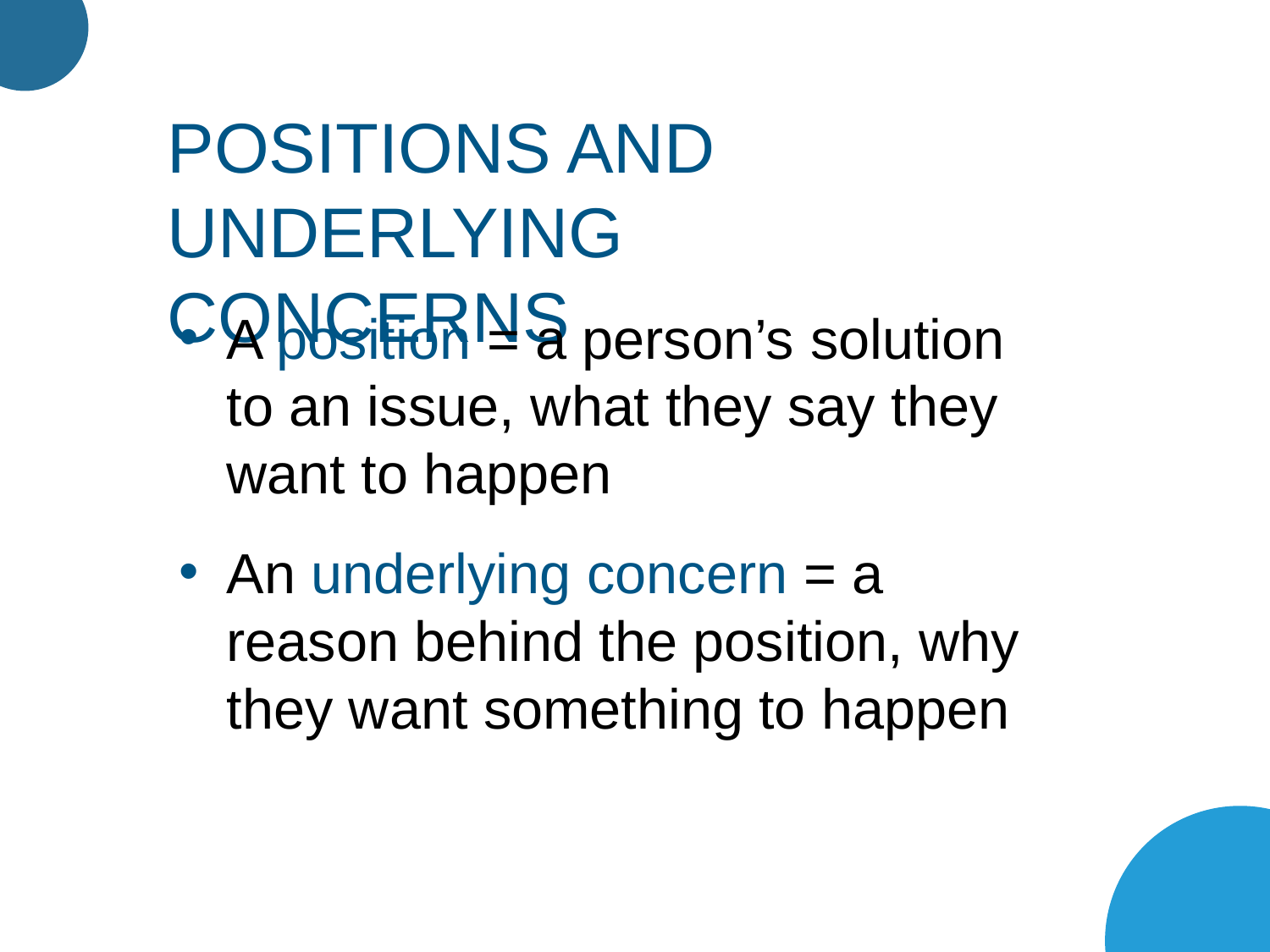

Positions and
underlying concerns
A position = a person’s solution to an issue, what they say they want to happen
An underlying concern = a reason behind the position, why they want something to happen